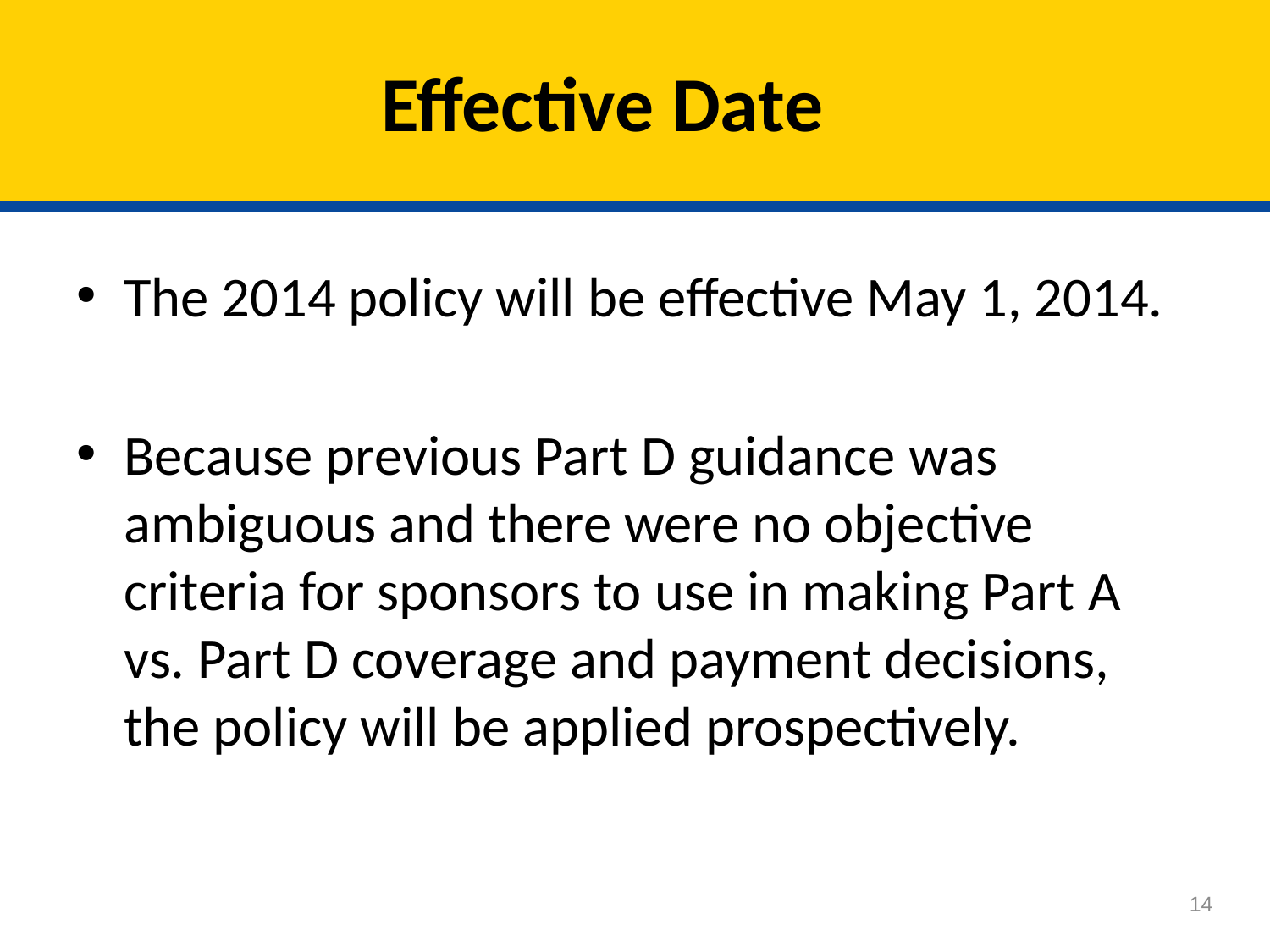

# Effective Date
The 2014 policy will be effective May 1, 2014.

Because previous Part D guidance was ambiguous and there were no objective criteria for sponsors to use in making Part A vs. Part D coverage and payment decisions, the policy will be applied prospectively.

14